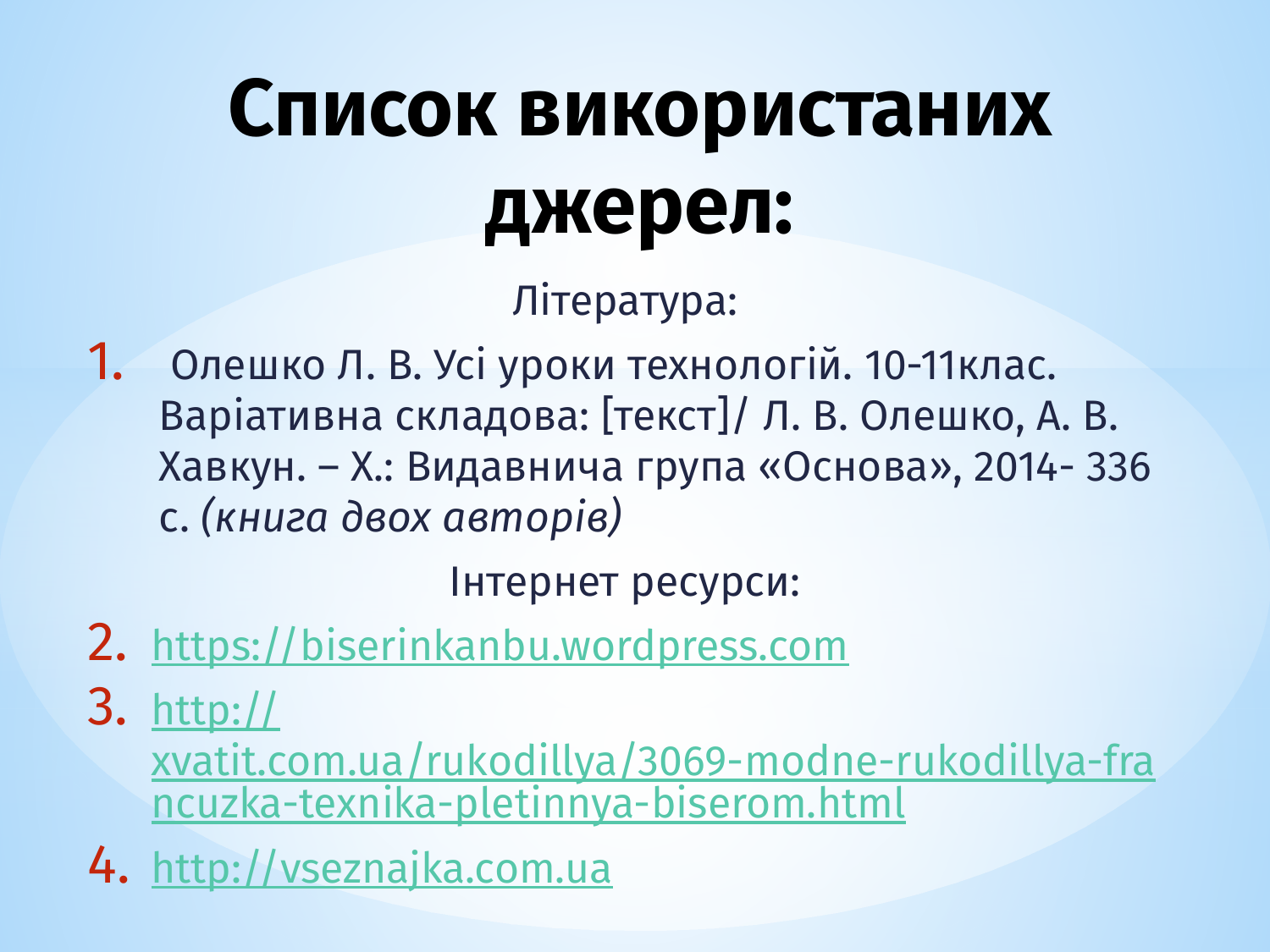

# Список використаних джерел:
Література:
 Олешко Л. В. Усі уроки технологій. 10-11клас. Варіативна складова: [текст]/ Л. В. Олешко, А. В. Хавкун. – Х.: Видавнича група «Основа», 2014- 336 с. (книга двох авторів)
Інтернет ресурси:
https://biserinkanbu.wordpress.com
http://xvatit.com.ua/rukodillya/3069-modne-rukodillya-francuzka-texnika-pletinnya-biserom.html
http://vseznajka.com.ua